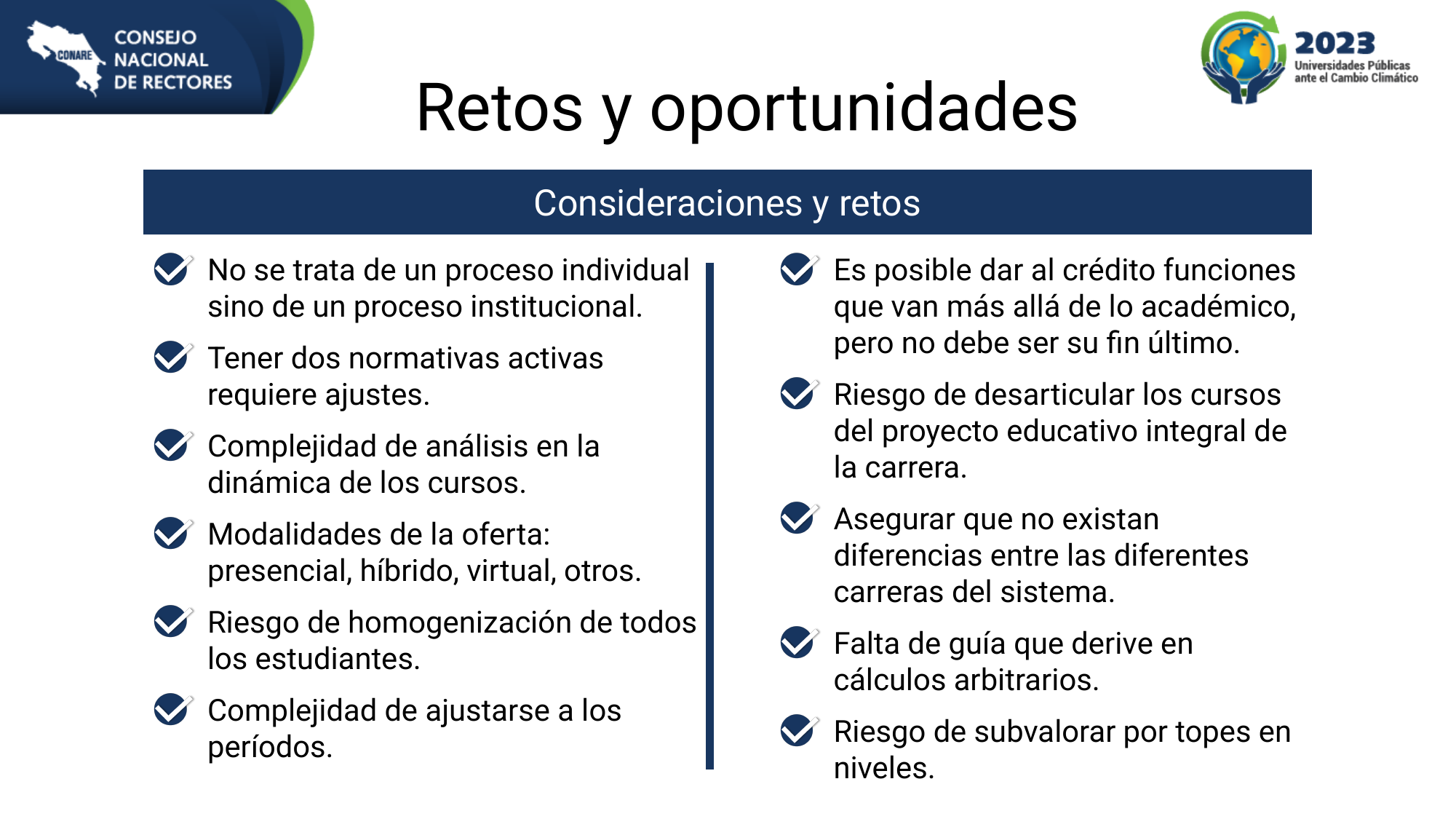

Retos y oportunidades

Consideraciones y retos
No se trata de un proceso individual sino de un proceso institucional.
Tener dos normativas activas requiere ajustes.
Complejidad de análisis en la dinámica de los cursos.
Modalidades de la oferta: presencial, híbrido, virtual, otros.
Riesgo de homogenización de todos los estudiantes.
Complejidad de ajustarse a los períodos.
Es posible dar al crédito funciones que van más allá de lo académico, pero no debe ser su fin último.
Riesgo de desarticular los cursos del proyecto educativo integral de la carrera.
Asegurar que no existan diferencias entre las diferentes carreras del sistema.
Falta de guía que derive en cálculos arbitrarios.
Riesgo de subvalorar por topes en niveles.